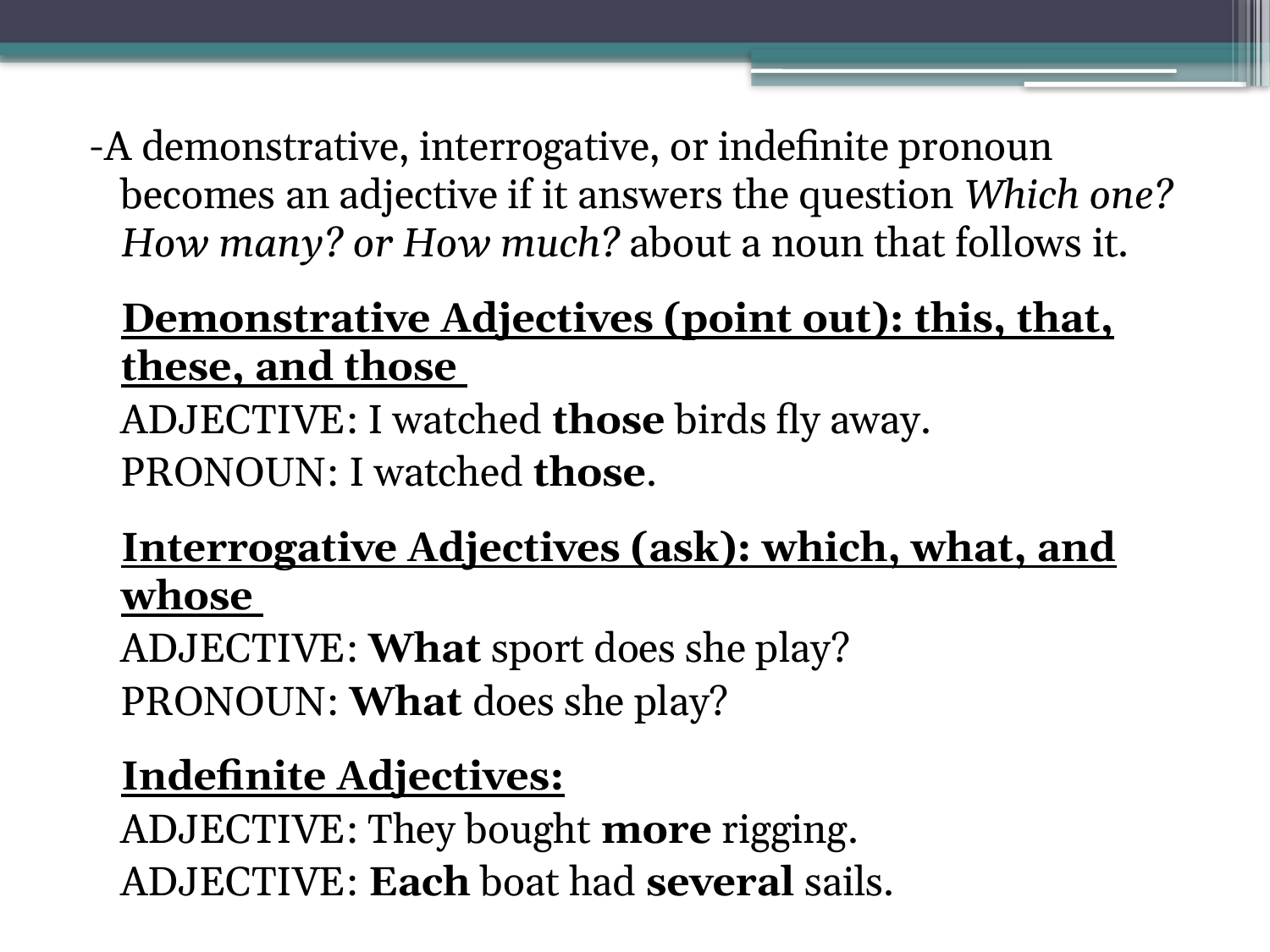

-A demonstrative, interrogative, or indefinite pronoun becomes an adjective if it answers the question Which one? How many? or How much? about a noun that follows it.

	Demonstrative Adjectives (point out): this, that, these, and those
	ADJECTIVE: I watched those birds fly away.
	PRONOUN: I watched those.

	Interrogative Adjectives (ask): which, what, and whose
	ADJECTIVE: What sport does she play?
	PRONOUN: What does she play?

	Indefinite Adjectives:
 	ADJECTIVE: They bought more rigging.
	ADJECTIVE: Each boat had several sails.